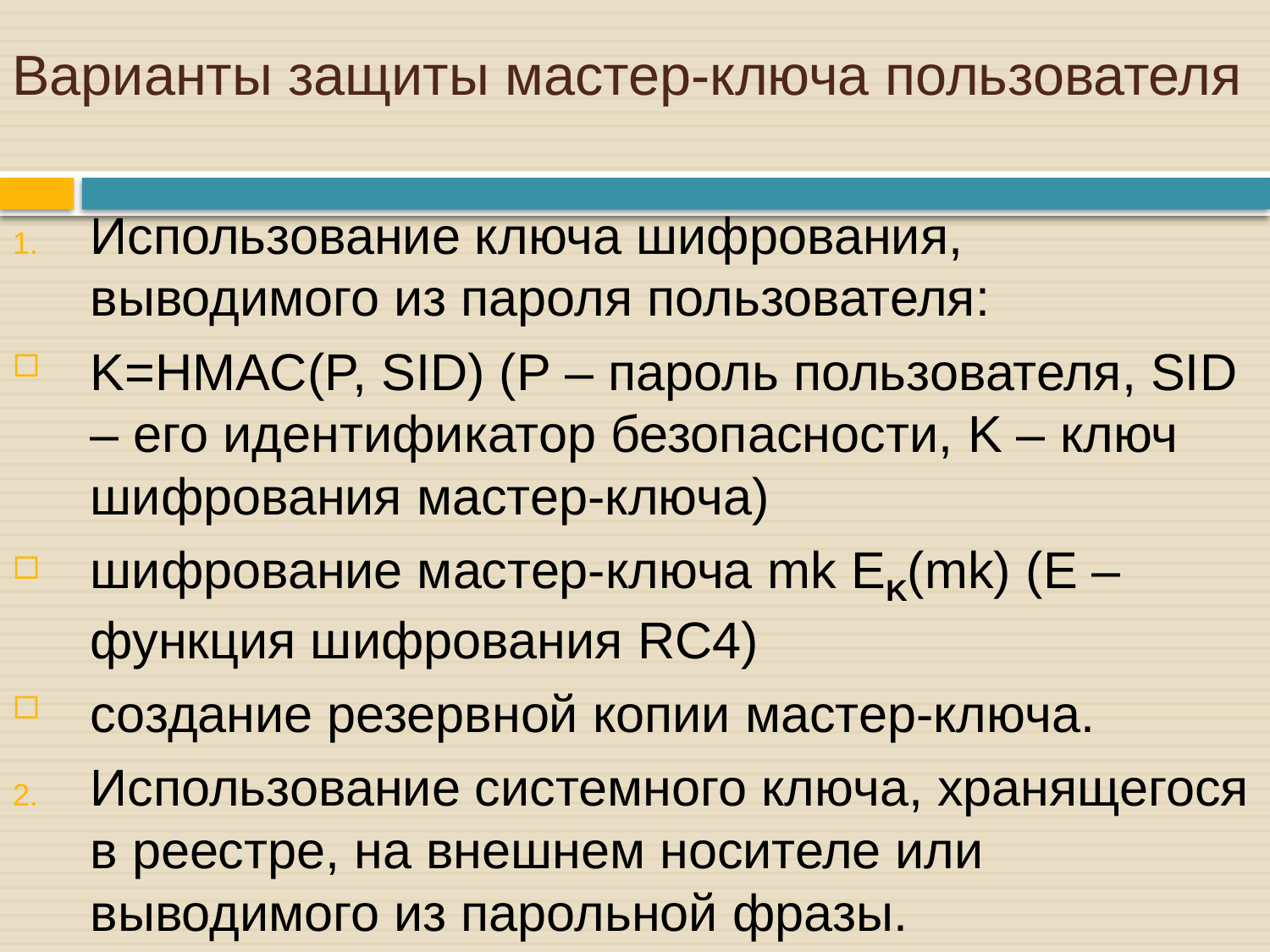

# Варианты защиты мастер-ключа пользователя
Использование ключа шифрования, выводимого из пароля пользователя:
K=HMAC(P, SID) (P – пароль пользователя, SID – его идентификатор безопасности, K – ключ шифрования мастер-ключа)
шифрование мастер-ключа mk EK(mk) (E – функция шифрования RC4)
создание резервной копии мастер-ключа.
Использование системного ключа, хранящегося в реестре, на внешнем носителе или выводимого из парольной фразы.